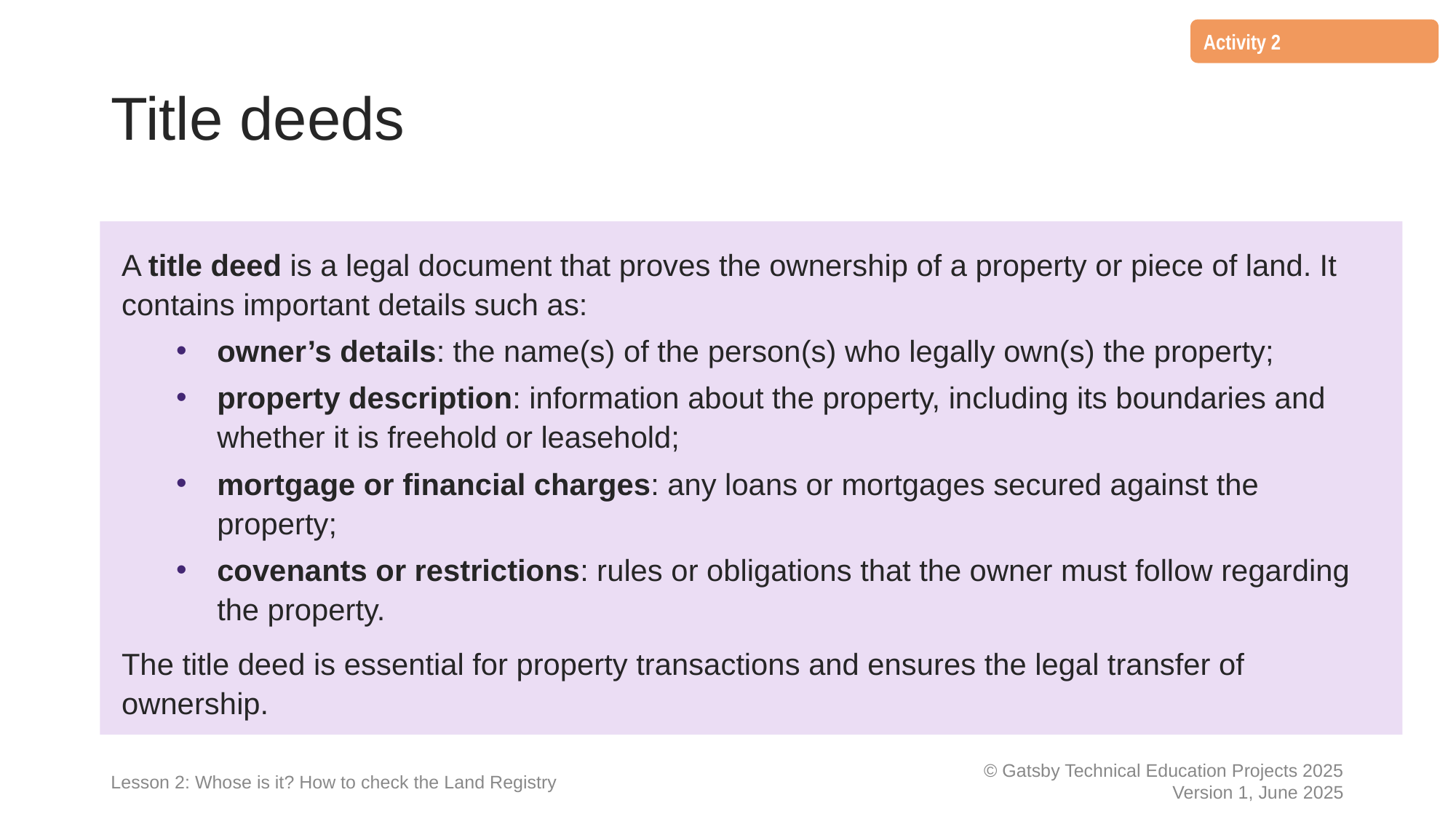

Activity 2
# Title deeds
A title deed is a legal document that proves the ownership of a property or piece of land. It contains important details such as:
owner’s details: the name(s) of the person(s) who legally own(s) the property;
property description: information about the property, including its boundaries and whether it is freehold or leasehold;
mortgage or financial charges: any loans or mortgages secured against the property;
covenants or restrictions: rules or obligations that the owner must follow regarding the property.
The title deed is essential for property transactions and ensures the legal transfer of ownership.
Lesson 2: Whose is it? How to check the Land Registry